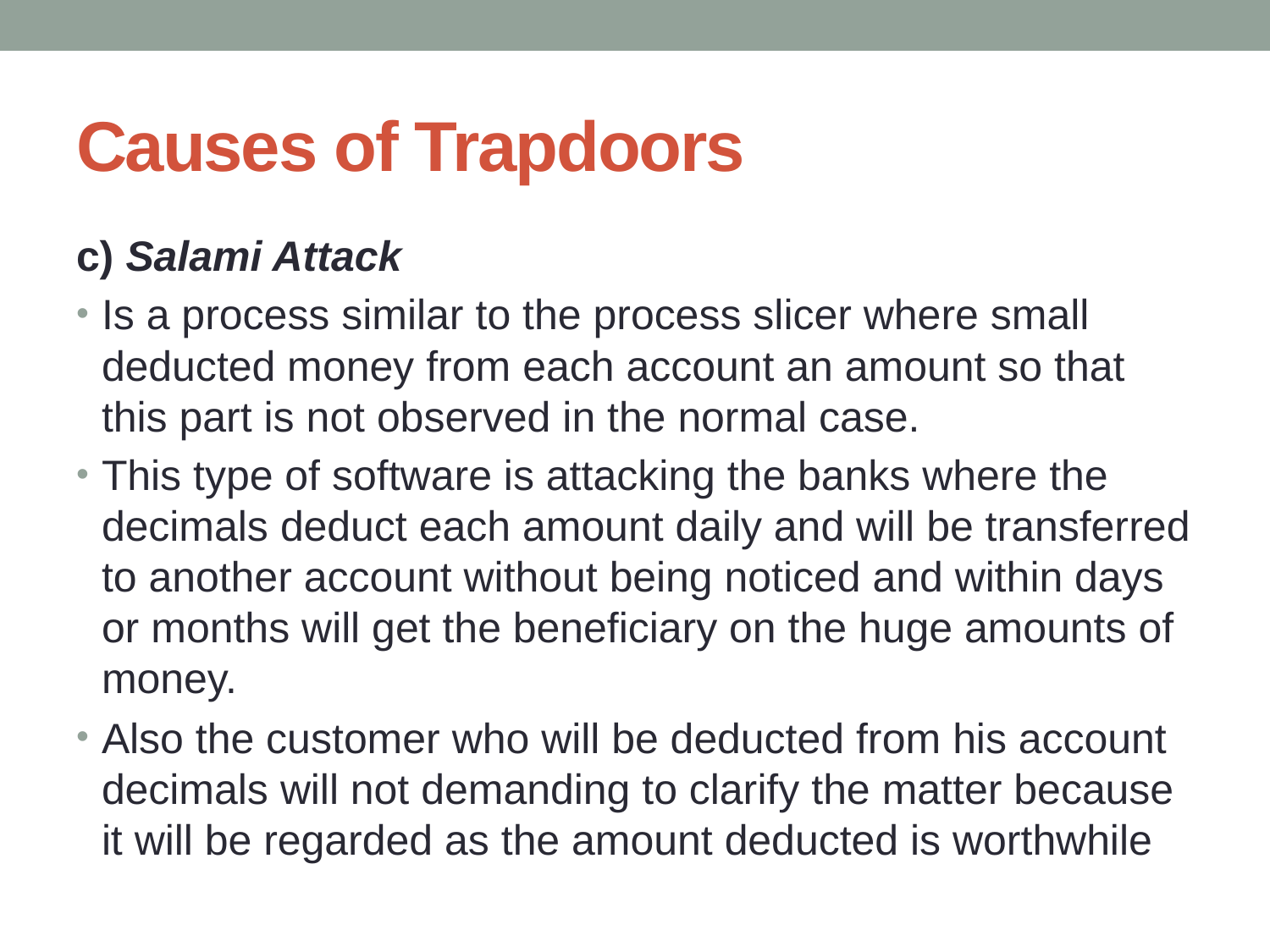

# Causes of Trapdoors
c) Salami Attack
Is a process similar to the process slicer where small deducted money from each account an amount so that this part is not observed in the normal case.
This type of software is attacking the banks where the decimals deduct each amount daily and will be transferred to another account without being noticed and within days or months will get the beneficiary on the huge amounts of money.
Also the customer who will be deducted from his account decimals will not demanding to clarify the matter because it will be regarded as the amount deducted is worthwhile